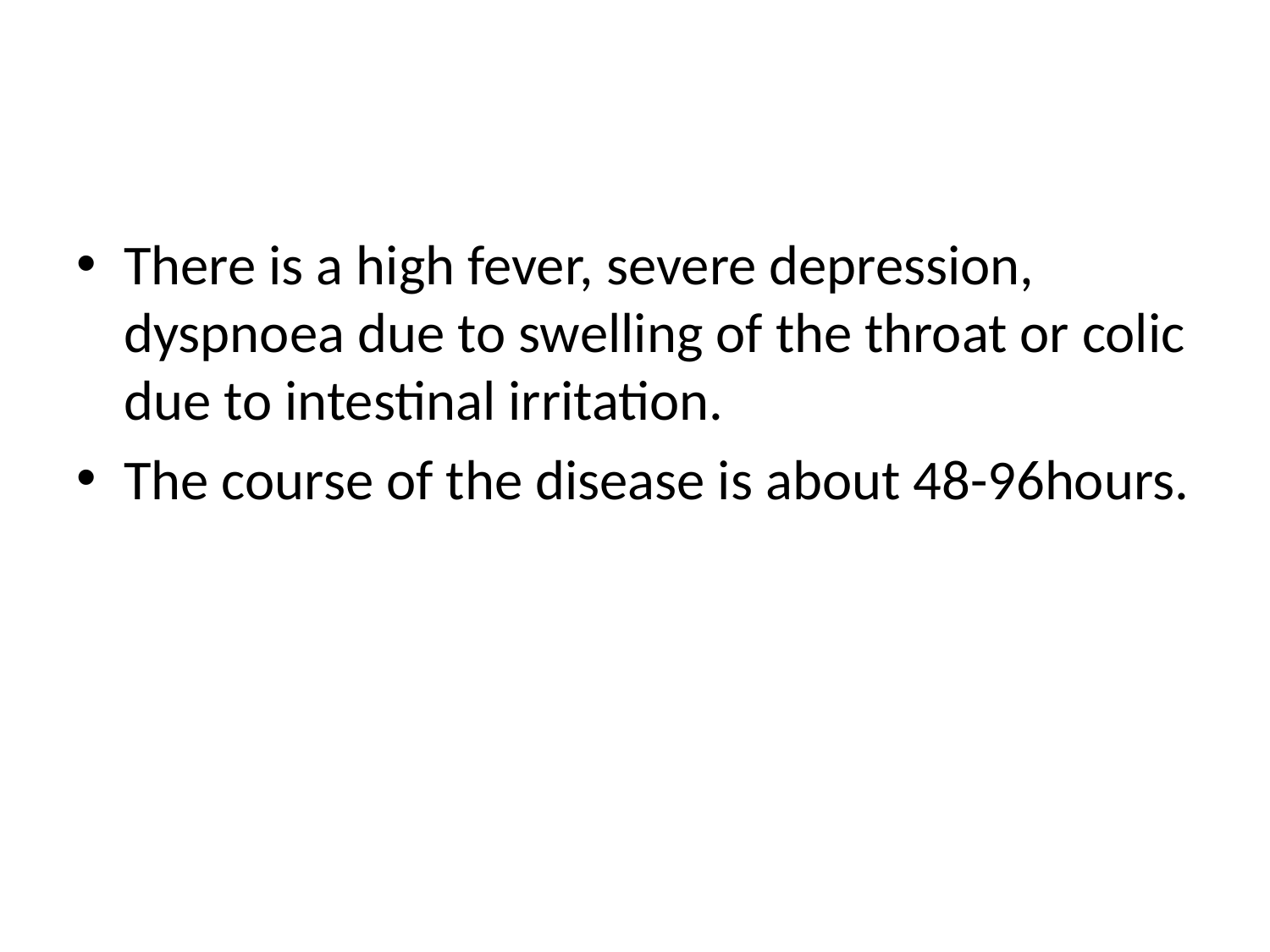

#
There is a high fever, severe depression, dyspnoea due to swelling of the throat or colic due to intestinal irritation.
The course of the disease is about 48-96hours.